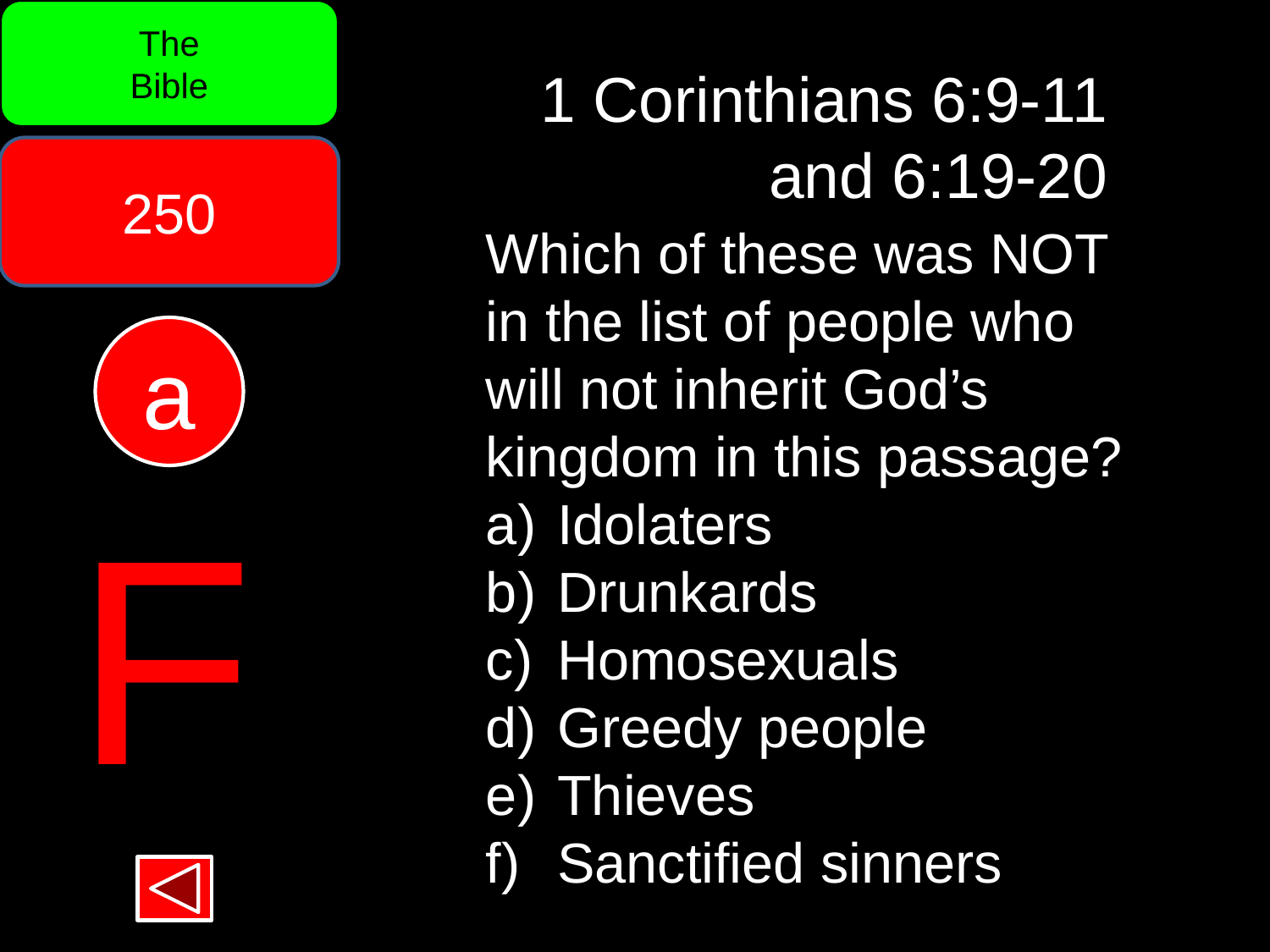

The
Bible
1 Corinthians 6:9-11
and 6:19-20
250
Which of these was NOT
in the list of people who
will not inherit God’s
kingdom in this passage?
Idolaters
Drunkards
Homosexuals
Greedy people
Thieves
Sanctified sinners
a
F